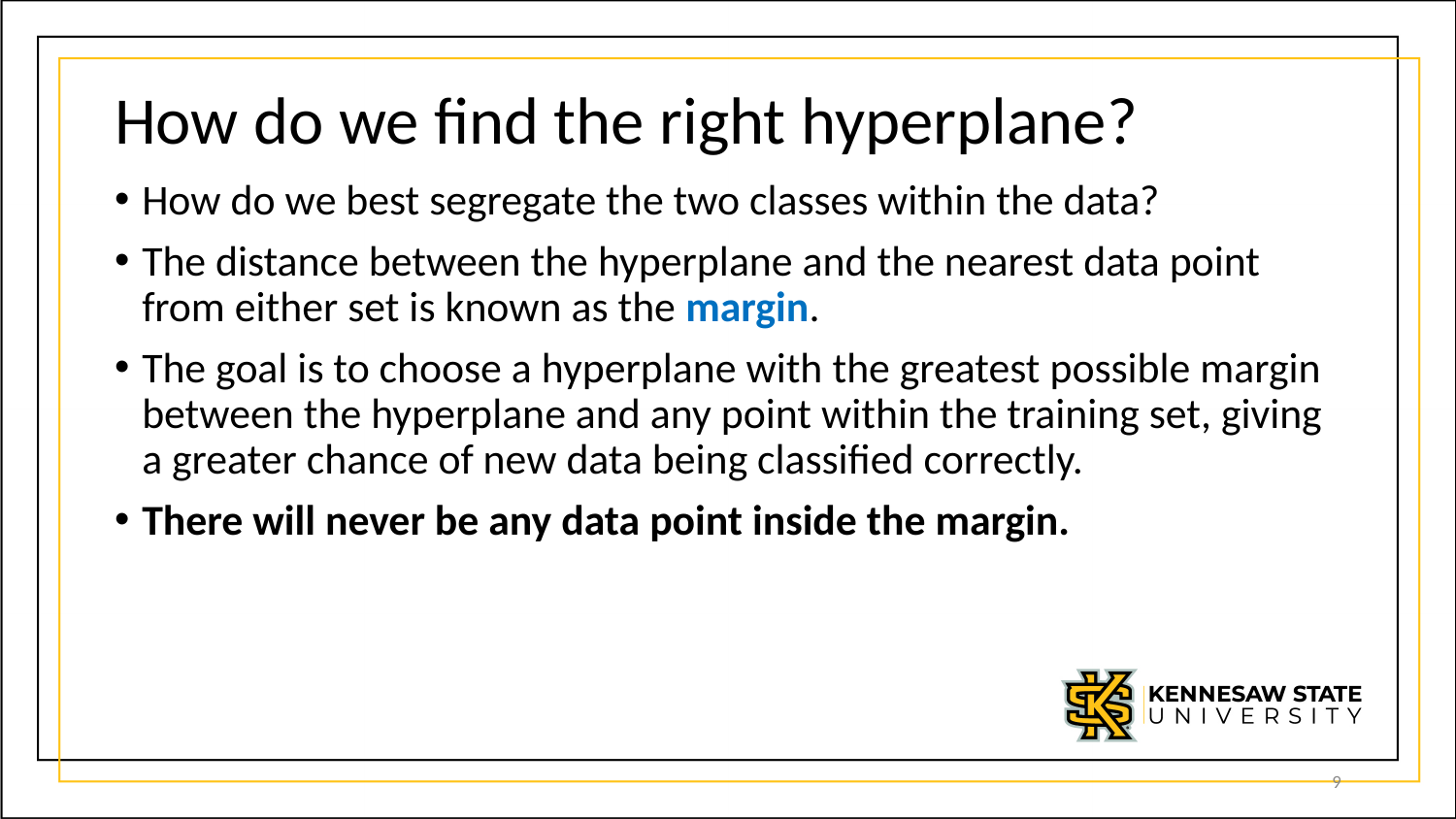

# How do we find the right hyperplane?
How do we best segregate the two classes within the data?
The distance between the hyperplane and the nearest data point from either set is known as the margin.
The goal is to choose a hyperplane with the greatest possible margin between the hyperplane and any point within the training set, giving a greater chance of new data being classified correctly.
There will never be any data point inside the margin.

9